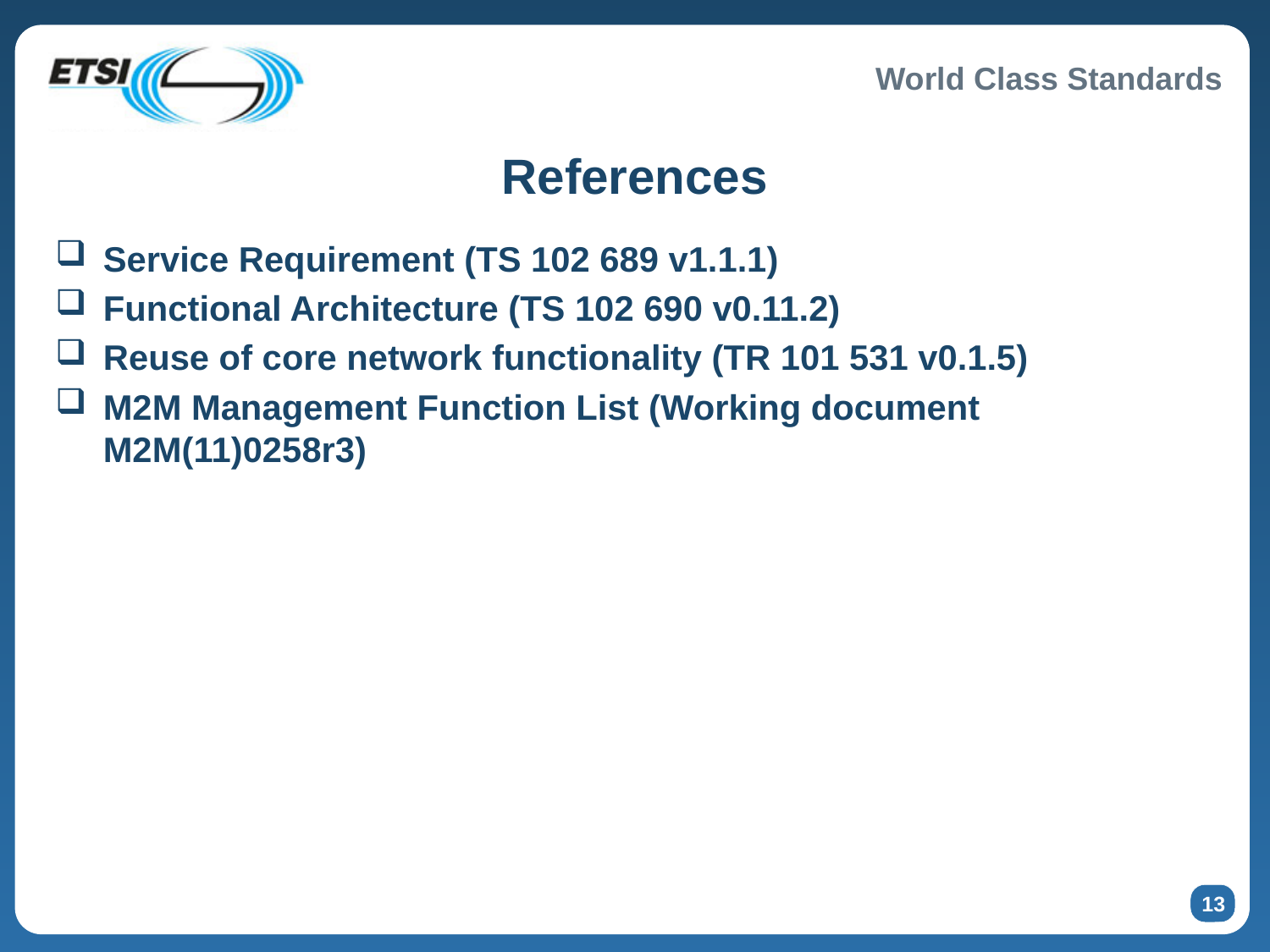

# References
Service Requirement (TS 102 689 v1.1.1)
Functional Architecture (TS 102 690 v0.11.2)
Reuse of core network functionality (TR 101 531 v0.1.5)
M2M Management Function List (Working document M2M(11)0258r3)
13